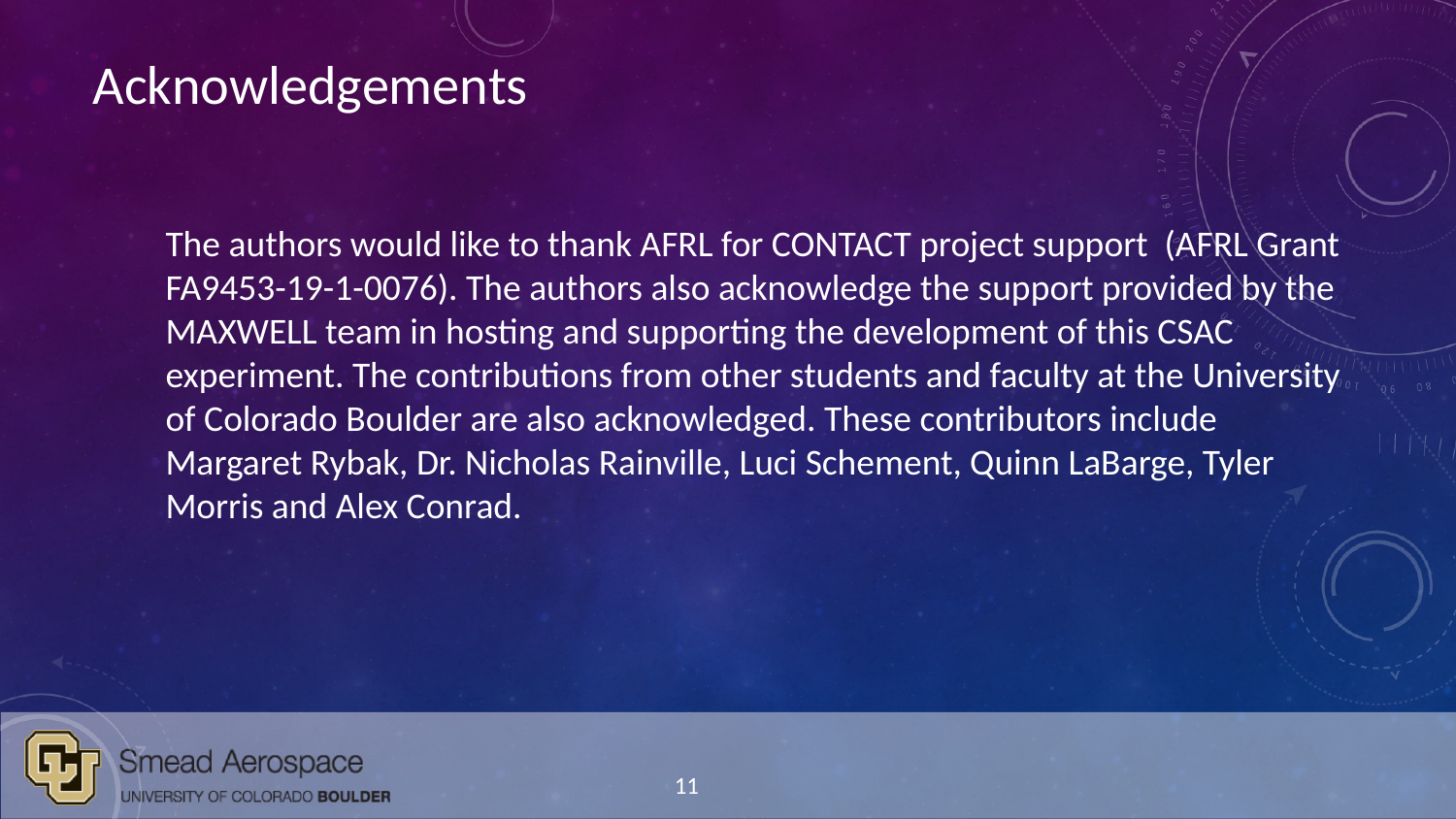

# Acknowledgements

The authors would like to thank AFRL for CONTACT project support  (AFRL Grant FA9453-19-1-0076). The authors also acknowledge the support provided by the MAXWELL team in hosting and supporting the development of this CSAC experiment. The contributions from other students and faculty at the University of Colorado Boulder are also acknowledged. These contributors include Margaret Rybak, Dr. Nicholas Rainville, Luci Schement, Quinn LaBarge, Tyler Morris and Alex Conrad.

11